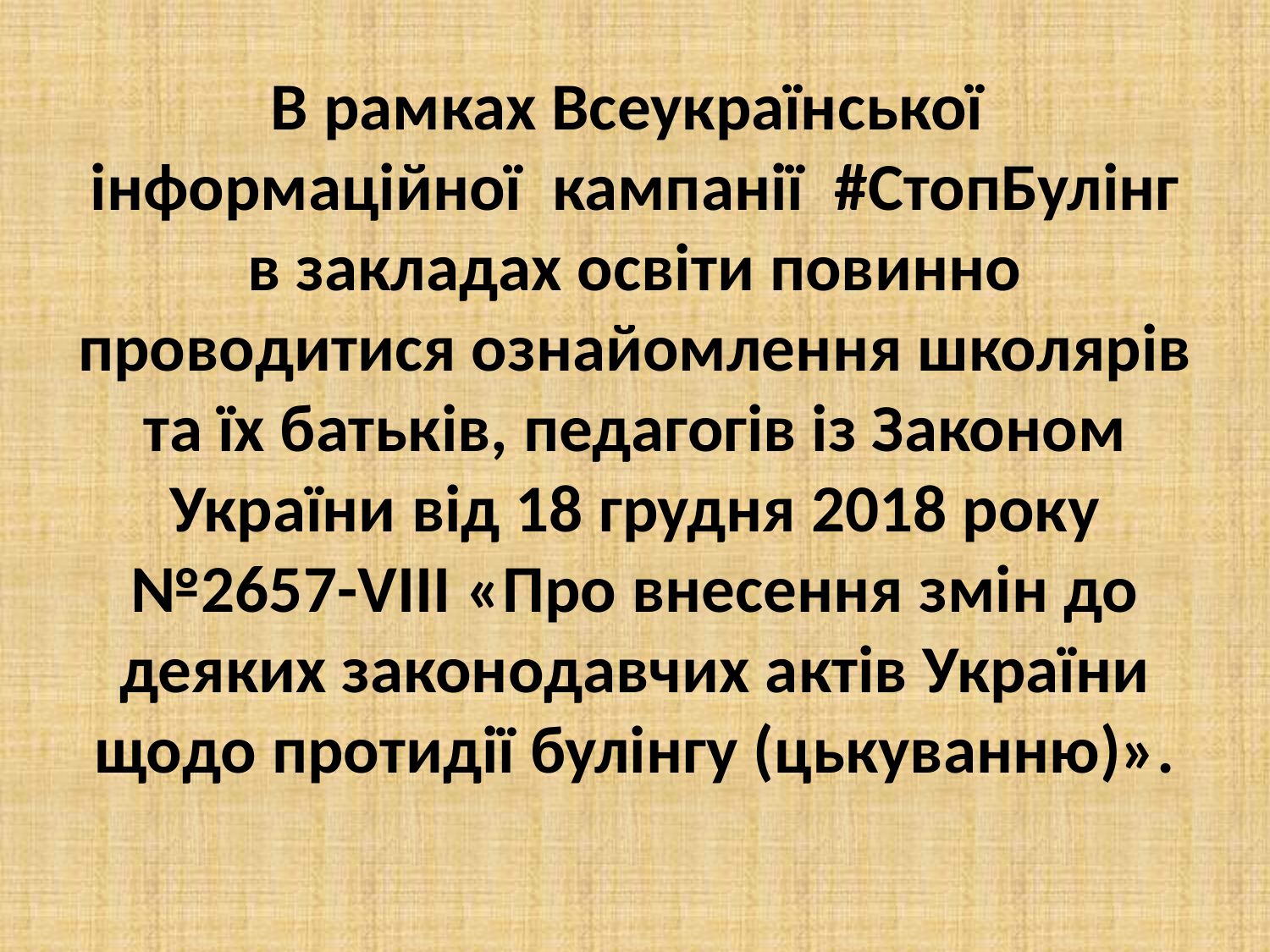

В рамках Всеукраїнської  інформаційної  кампанії  #CтопБулінг в закладах освіти повинно проводитися ознайомлення школярів та їх батьків, педагогів із Законом України від 18 грудня 2018 року №2657-VIII «Про внесення змін до деяких законодавчих актів України щодо протидії булінгу (цькуванню)».